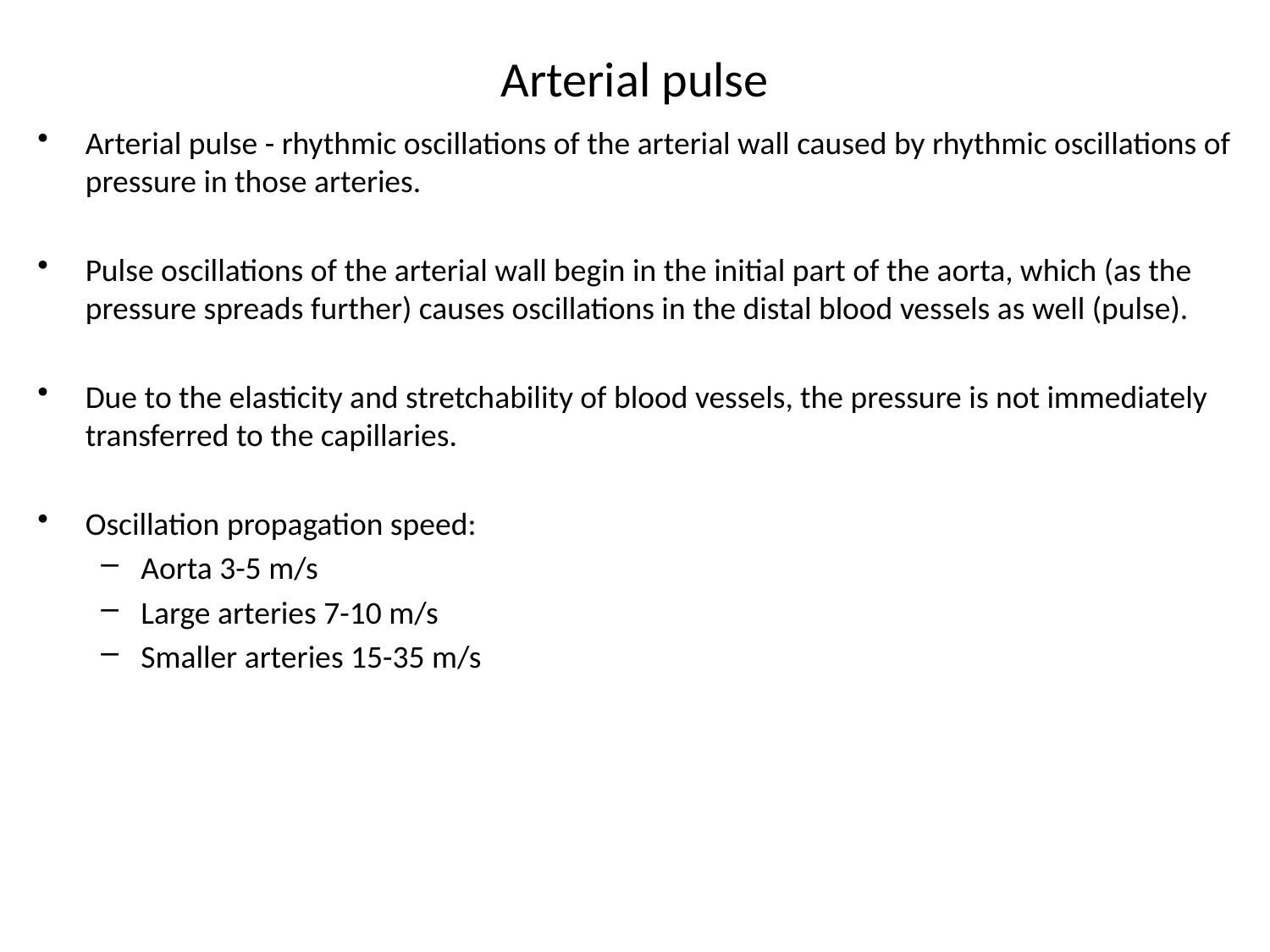

# Arterial pulse
Arterial pulse - rhythmic oscillations of the arterial wall caused by rhythmic oscillations of pressure in those arteries.

Pulse oscillations of the arterial wall begin in the initial part of the aorta, which (as the pressure spreads further) causes oscillations in the distal blood vessels as well (pulse).

Due to the elasticity and stretchability of blood vessels, the pressure is not immediately transferred to the capillaries.

Oscillation propagation speed:
Aorta 3-5 m/s
Large arteries 7-10 m/s
Smaller arteries 15-35 m/s